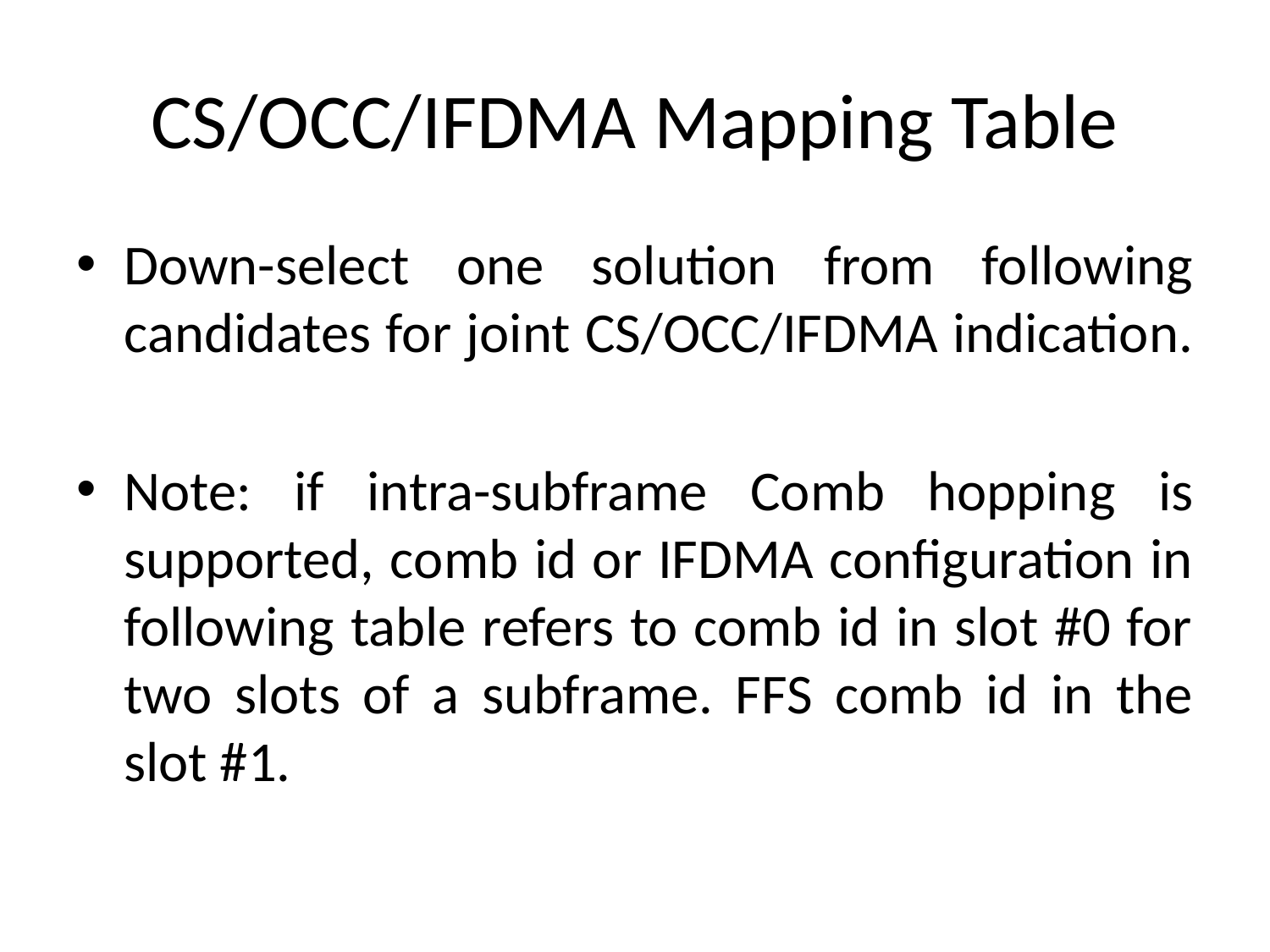

# CS/OCC/IFDMA Mapping Table
Down-select one solution from following candidates for joint CS/OCC/IFDMA indication.

Note: if intra-subframe Comb hopping is supported, comb id or IFDMA configuration in following table refers to comb id in slot #0 for two slots of a subframe. FFS comb id in the slot #1.